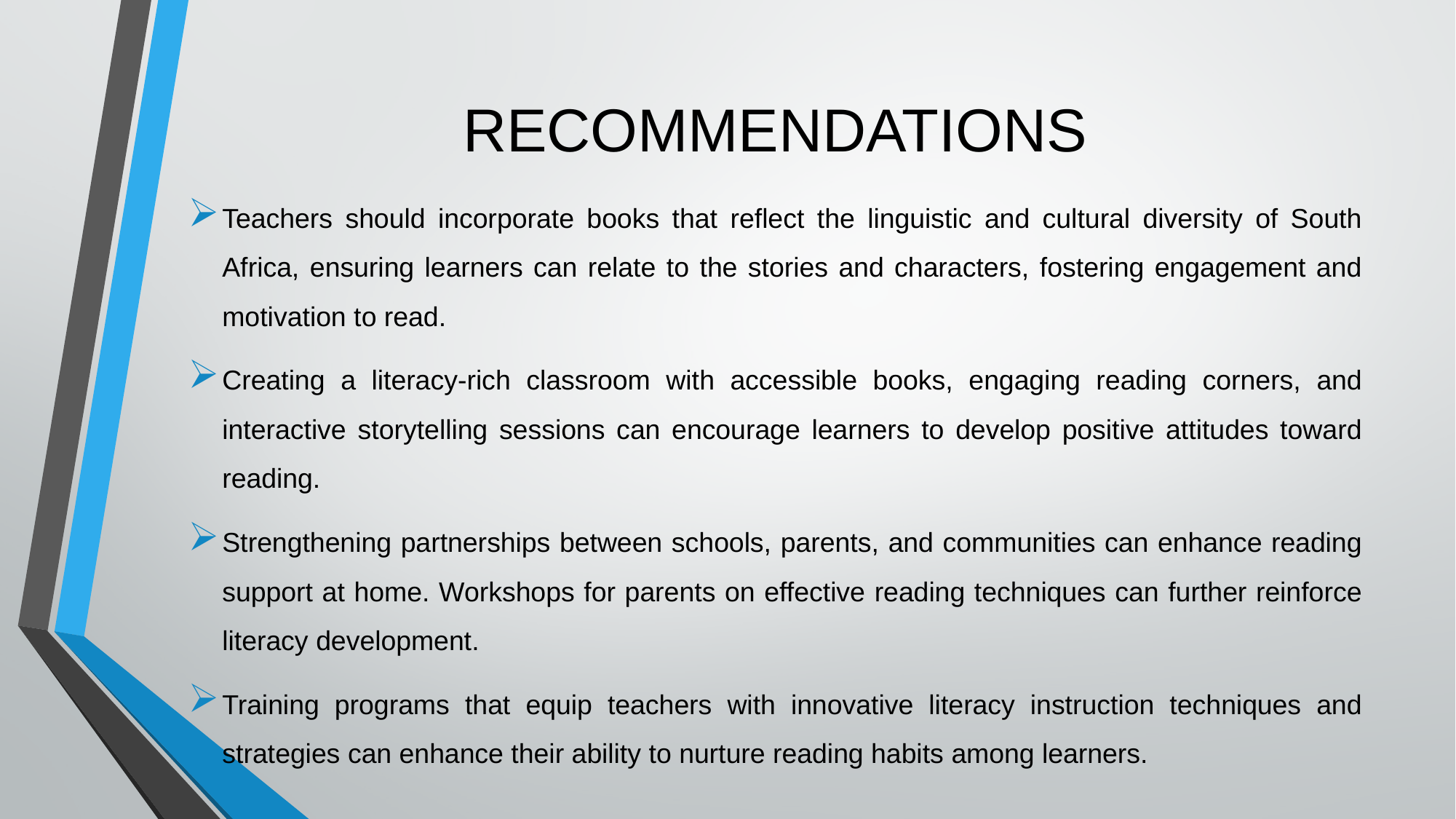

# RECOMMENDATIONS
Teachers should incorporate books that reflect the linguistic and cultural diversity of South Africa, ensuring learners can relate to the stories and characters, fostering engagement and motivation to read.
Creating a literacy-rich classroom with accessible books, engaging reading corners, and interactive storytelling sessions can encourage learners to develop positive attitudes toward reading.
Strengthening partnerships between schools, parents, and communities can enhance reading support at home. Workshops for parents on effective reading techniques can further reinforce literacy development.
Training programs that equip teachers with innovative literacy instruction techniques and strategies can enhance their ability to nurture reading habits among learners.